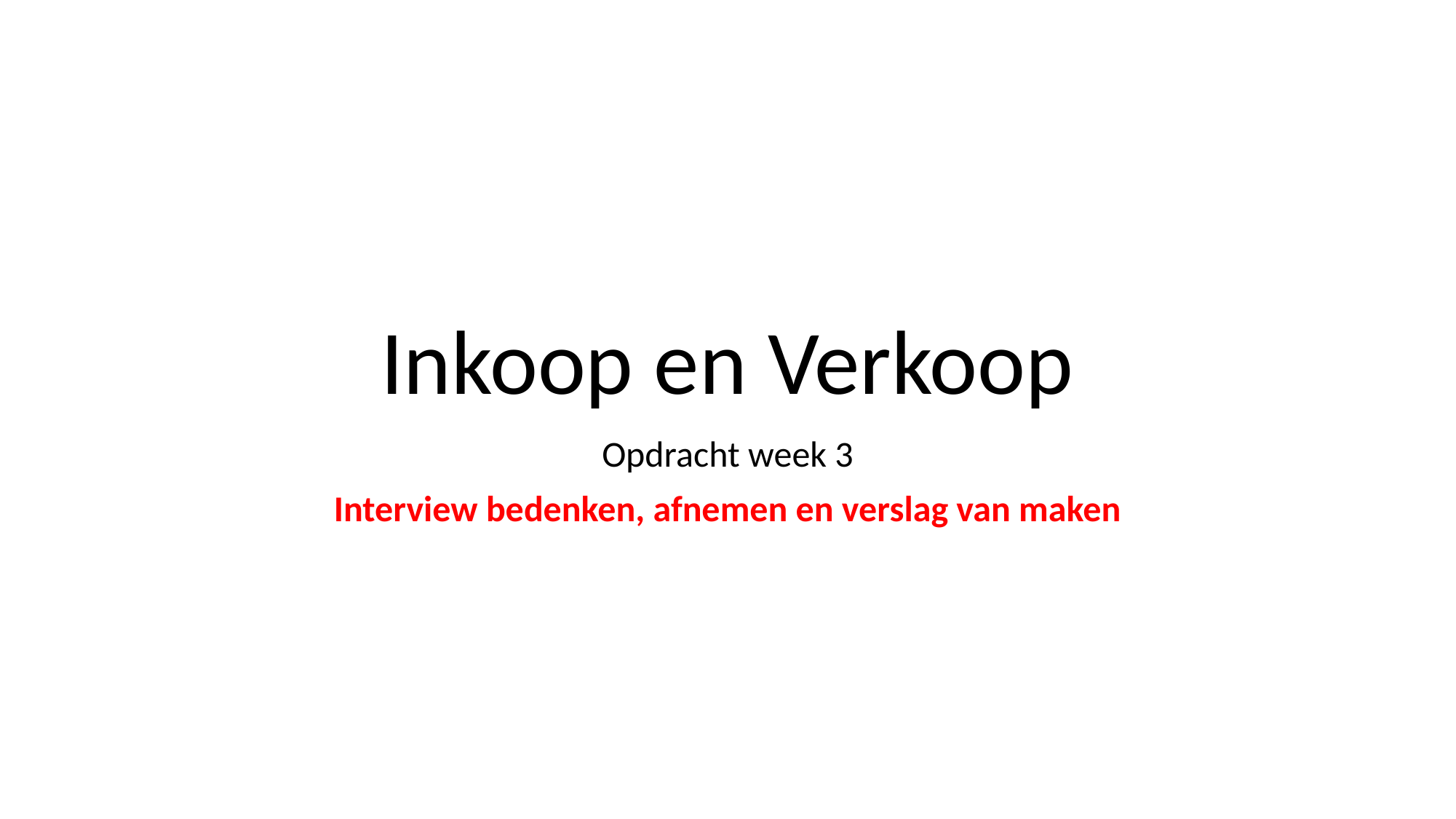

# Inkoop en Verkoop
Opdracht week 3
Interview bedenken, afnemen en verslag van maken